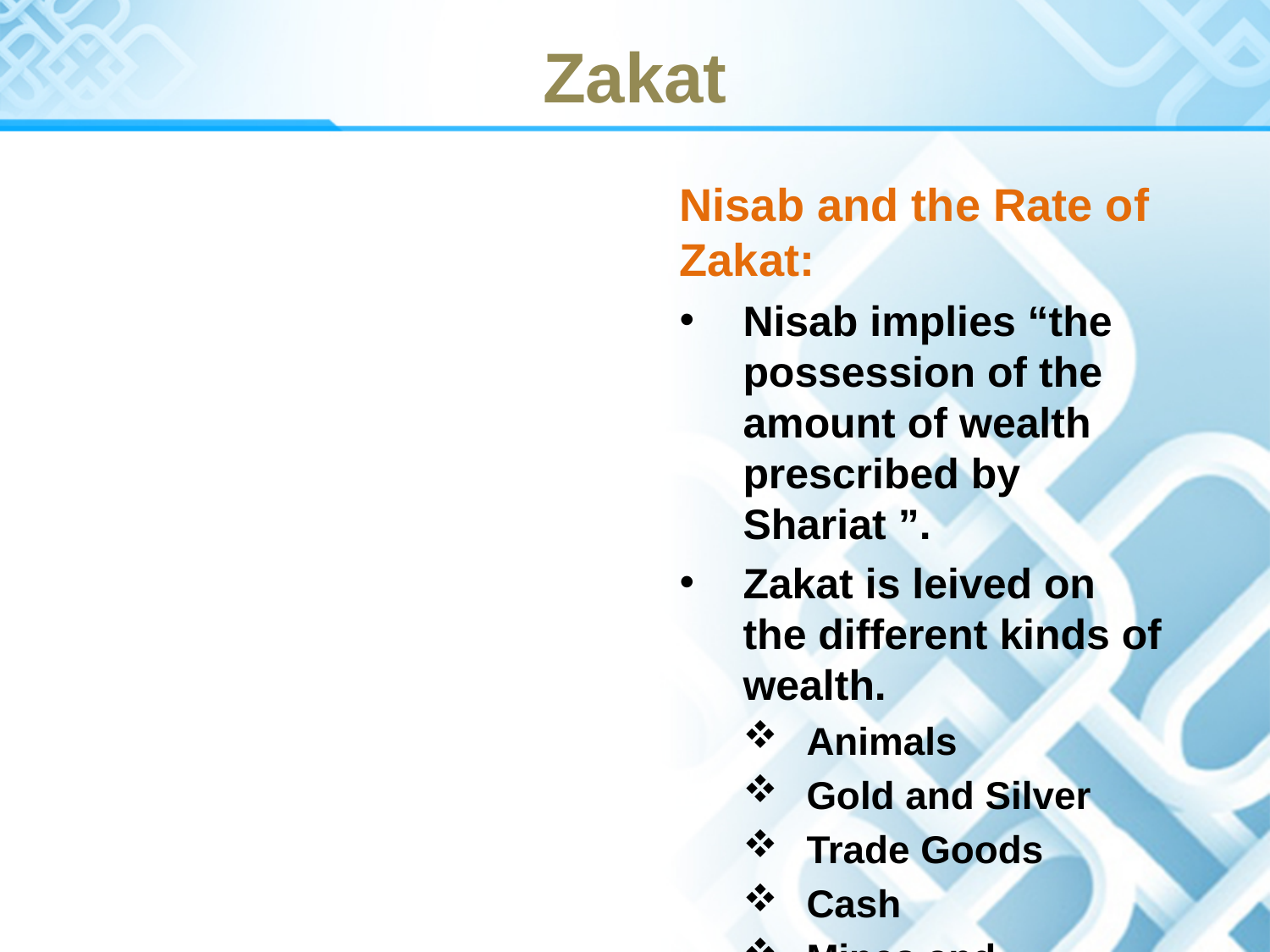

Zakat
Nisab and the Rate of Zakat:
Nisab implies “the possession of the amount of wealth prescribed by Shariat ”.
Zakat is leived on the different kinds of wealth.
Animals
Gold and Silver
Trade Goods
Cash
Mines and Treasure